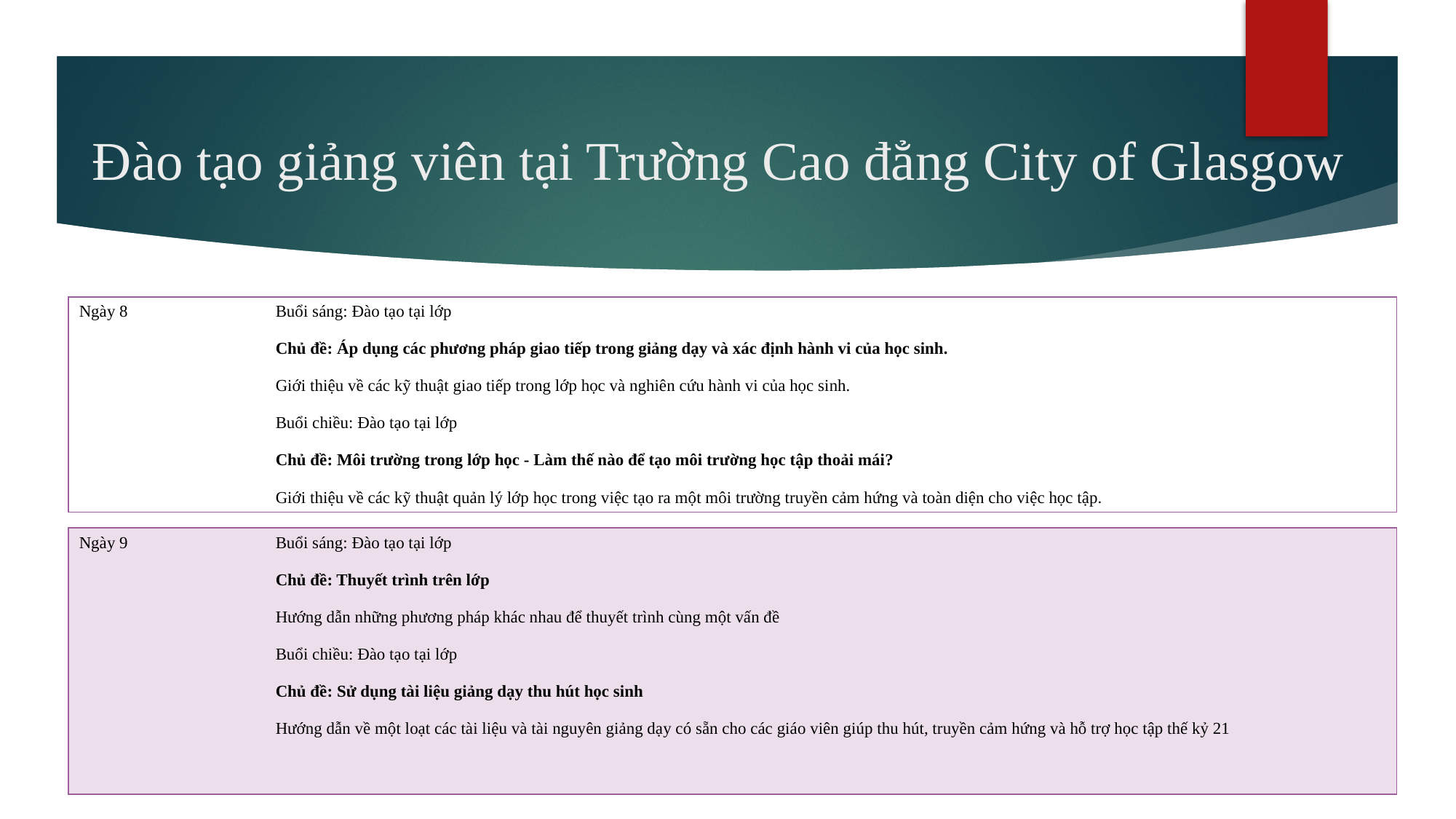

# Đào tạo giảng viên tại Trường Cao đẳng City of Glasgow
| Ngày 8 | Buổi sáng: Đào tạo tại lớp   Chủ đề: Áp dụng các phương pháp giao tiếp trong giảng dạy và xác định hành vi của học sinh.   Giới thiệu về các kỹ thuật giao tiếp trong lớp học và nghiên cứu hành vi của học sinh.  Buổi chiều: Đào tạo tại lớp   Chủ đề: Môi trường trong lớp học - Làm thế nào để tạo môi trường học tập thoải mái?   Giới thiệu về các kỹ thuật quản lý lớp học trong việc tạo ra một môi trường truyền cảm hứng và toàn diện cho việc học tập. |
| --- | --- |
| Ngày 9 | Buổi sáng: Đào tạo tại lớp   Chủ đề: Thuyết trình trên lớp   Hướng dẫn những phương pháp khác nhau để thuyết trình cùng một vấn đề   Buổi chiều: Đào tạo tại lớp   Chủ đề: Sử dụng tài liệu giảng dạy thu hút học sinh Hướng dẫn về một loạt các tài liệu và tài nguyên giảng dạy có sẵn cho các giáo viên giúp thu hút, truyền cảm hứng và hỗ trợ học tập thế kỷ 21 |
| --- | --- |